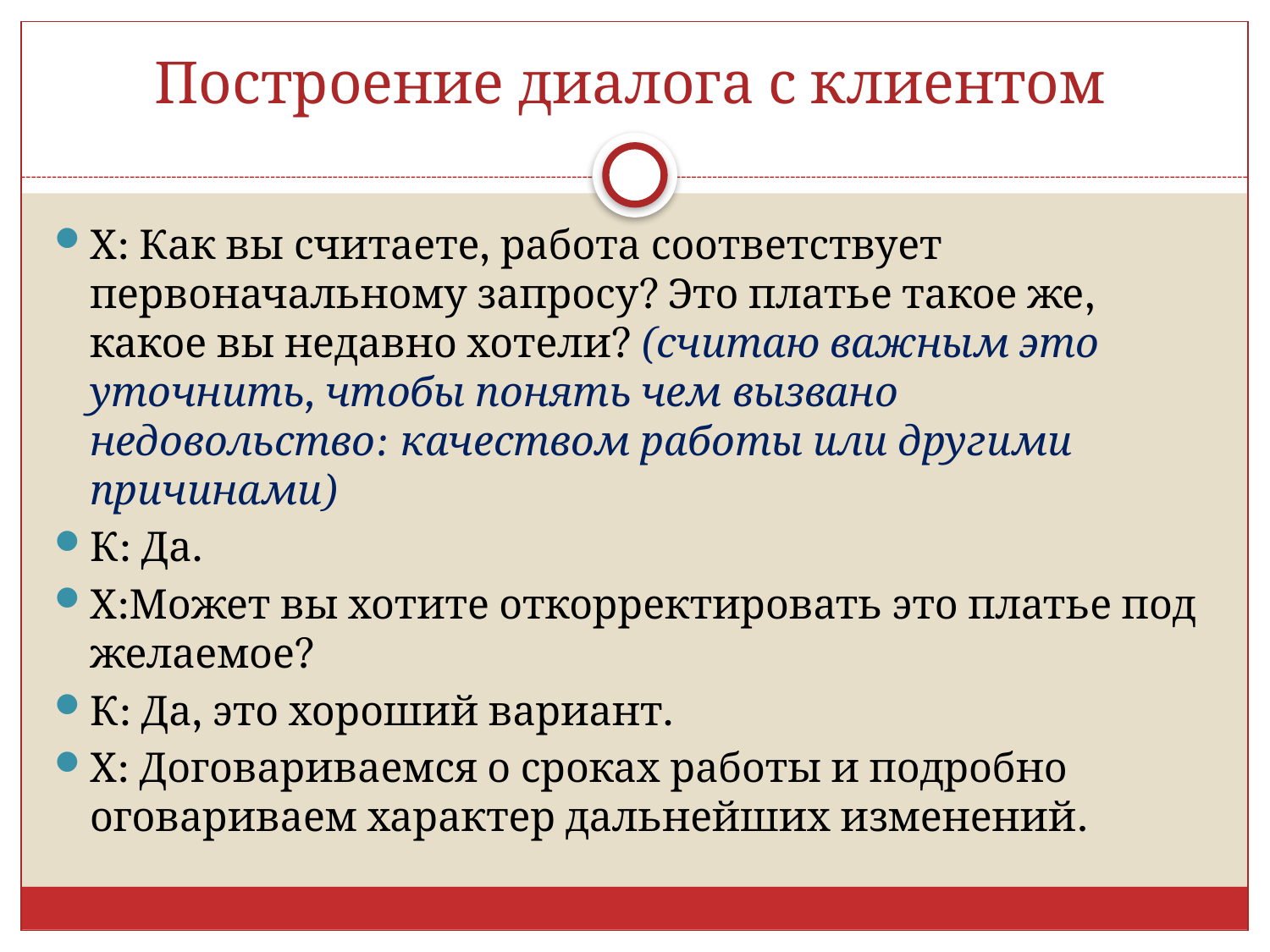

# Построение диалога с клиентом
Х: Как вы считаете, работа соответствует первоначальному запросу? Это платье такое же, какое вы недавно хотели? (считаю важным это уточнить, чтобы понять чем вызвано недовольство: качеством работы или другими причинами)
К: Да.
Х:Может вы хотите откорректировать это платье под желаемое?
К: Да, это хороший вариант.
Х: Договариваемся о сроках работы и подробно оговариваем характер дальнейших изменений.